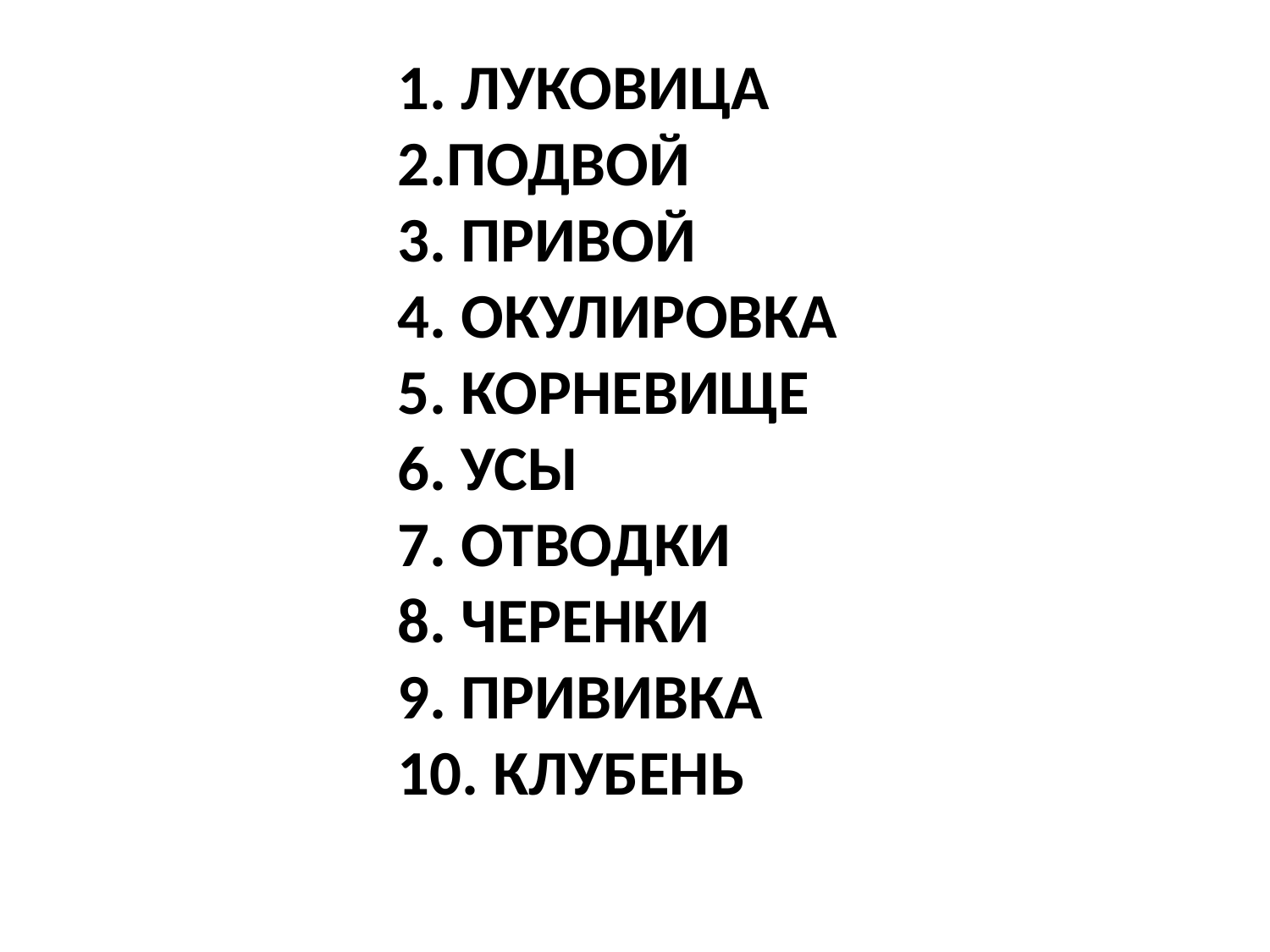

# 1. ЛУКОВИЦА 2.ПОДВОЙ 3. ПРИВОЙ 4. ОКУЛИРОВКА 5. КОРНЕВИЩЕ 6. УСЫ 7. ОТВОДКИ 8. ЧЕРЕНКИ 9. ПРИВИВКА 10. КЛУБЕНЬ